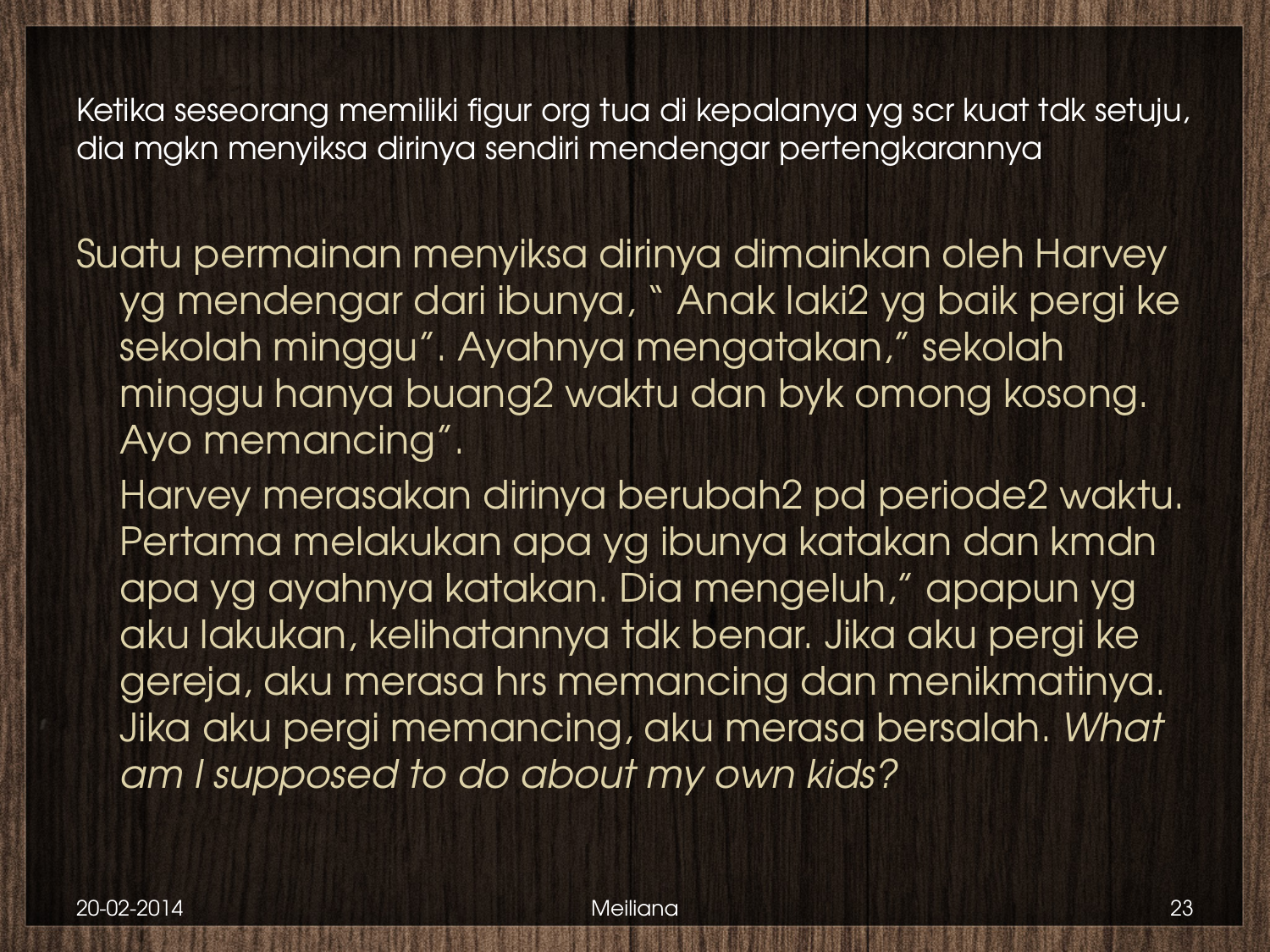

# Ketika seseorang memiliki figur org tua di kepalanya yg scr kuat tdk setuju, dia mgkn menyiksa dirinya sendiri mendengar pertengkarannya
Suatu permainan menyiksa dirinya dimainkan oleh Harvey yg mendengar dari ibunya, “ Anak laki2 yg baik pergi ke sekolah minggu”. Ayahnya mengatakan,” sekolah minggu hanya buang2 waktu dan byk omong kosong. Ayo memancing”.
	Harvey merasakan dirinya berubah2 pd periode2 waktu. Pertama melakukan apa yg ibunya katakan dan kmdn apa yg ayahnya katakan. Dia mengeluh,” apapun yg aku lakukan, kelihatannya tdk benar. Jika aku pergi ke gereja, aku merasa hrs memancing dan menikmatinya. Jika aku pergi memancing, aku merasa bersalah. What am I supposed to do about my own kids?
20-02-2014
Meiliana
23